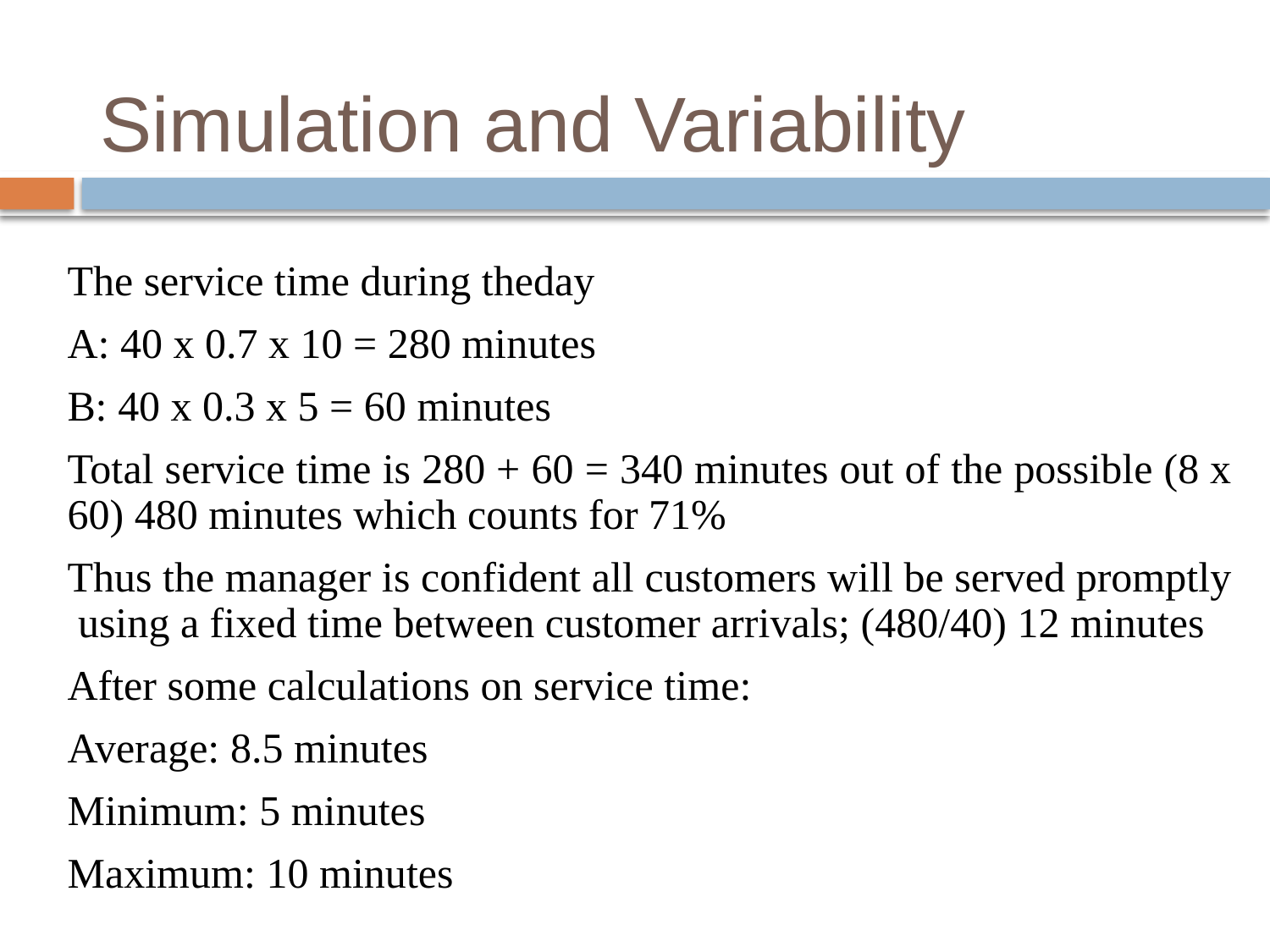

# Simulation and Variability
The service time during theday
A: 40 x 0.7 x 10 = 280 minutes
B: 40 x 0.3 x 5 = 60 minutes
Total service time is 280 + 60 = 340 minutes out of the possible (8 x 60) 480 minutes which counts for 71%
Thus the manager is confident all customers will be served promptly  using a fixed time between customer arrivals; (480/40) 12 minutes
After some calculations on service time:
Average: 8.5 minutes
Minimum: 5 minutes
Maximum: 10 minutes